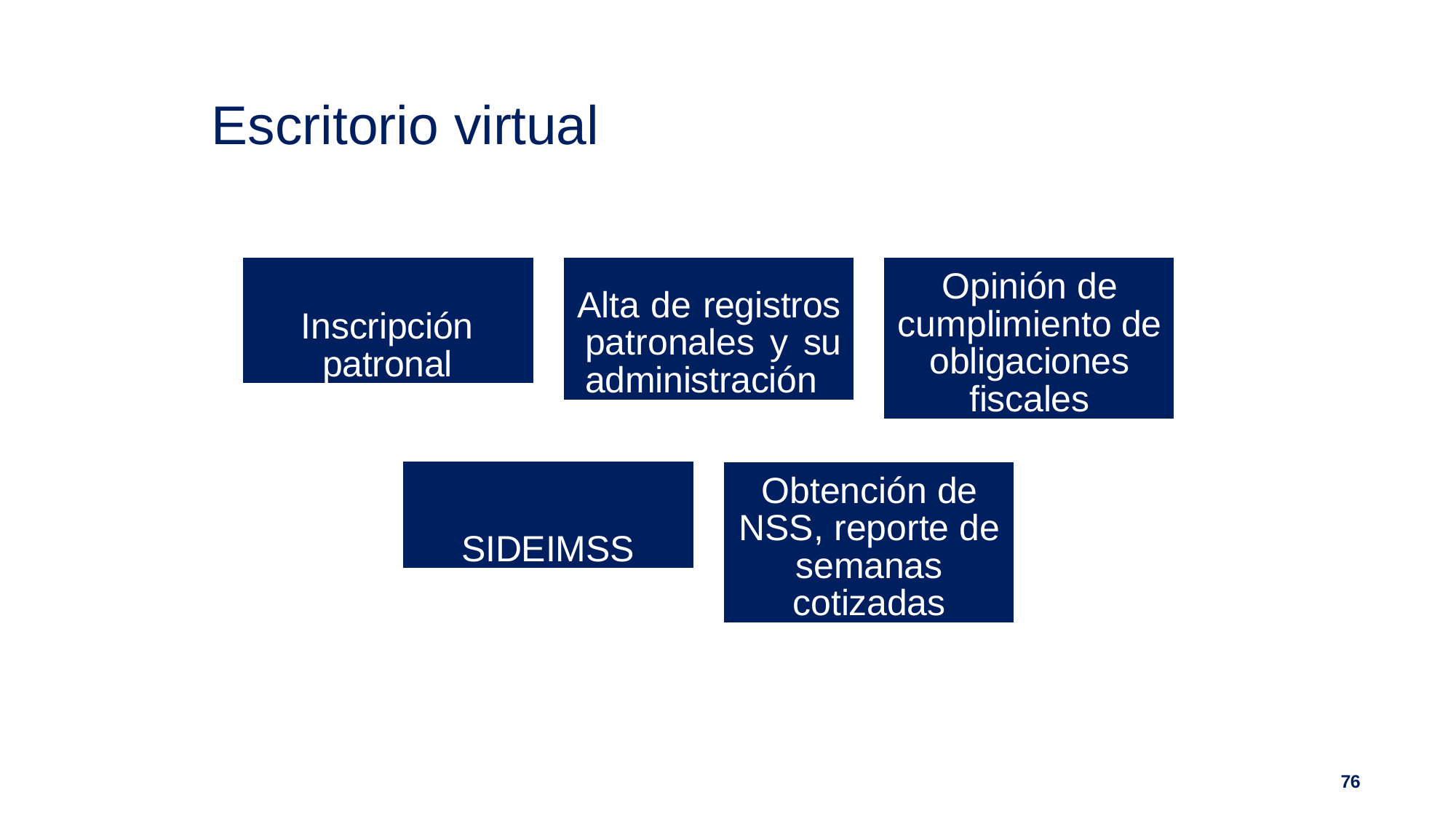

# Escritorio virtual

Inscripción patronal
Alta de registros patronales y su administración
Opinión de cumplimiento de obligaciones fiscales

SIDEIMSS
Obtención de NSS, reporte de semanas cotizadas
76